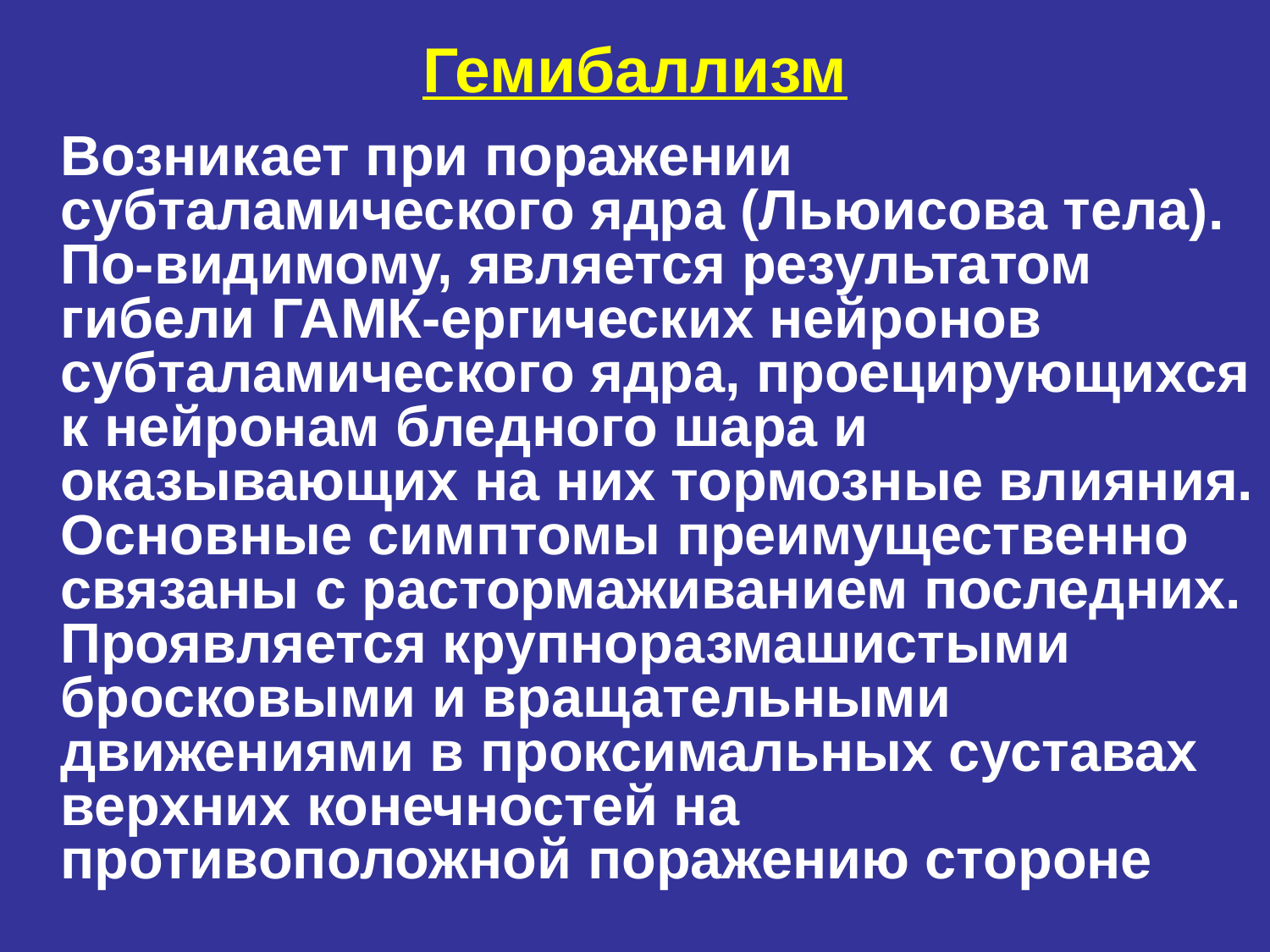

# Гемибаллизм
	Возникает при поражении субталамического ядра (Льюисова тела). По-видимому, является результатом гибели ГАМК-ергических нейронов субталамического ядра, проецирующихся к нейронам бледного шара и оказывающих на них тормозные влияния. Основные симптомы преимущественно связаны с растормаживанием последних. Проявляется крупноразмашистыми бросковыми и вращательными движениями в проксимальных суставах верхних конечностей на противоположной поражению стороне